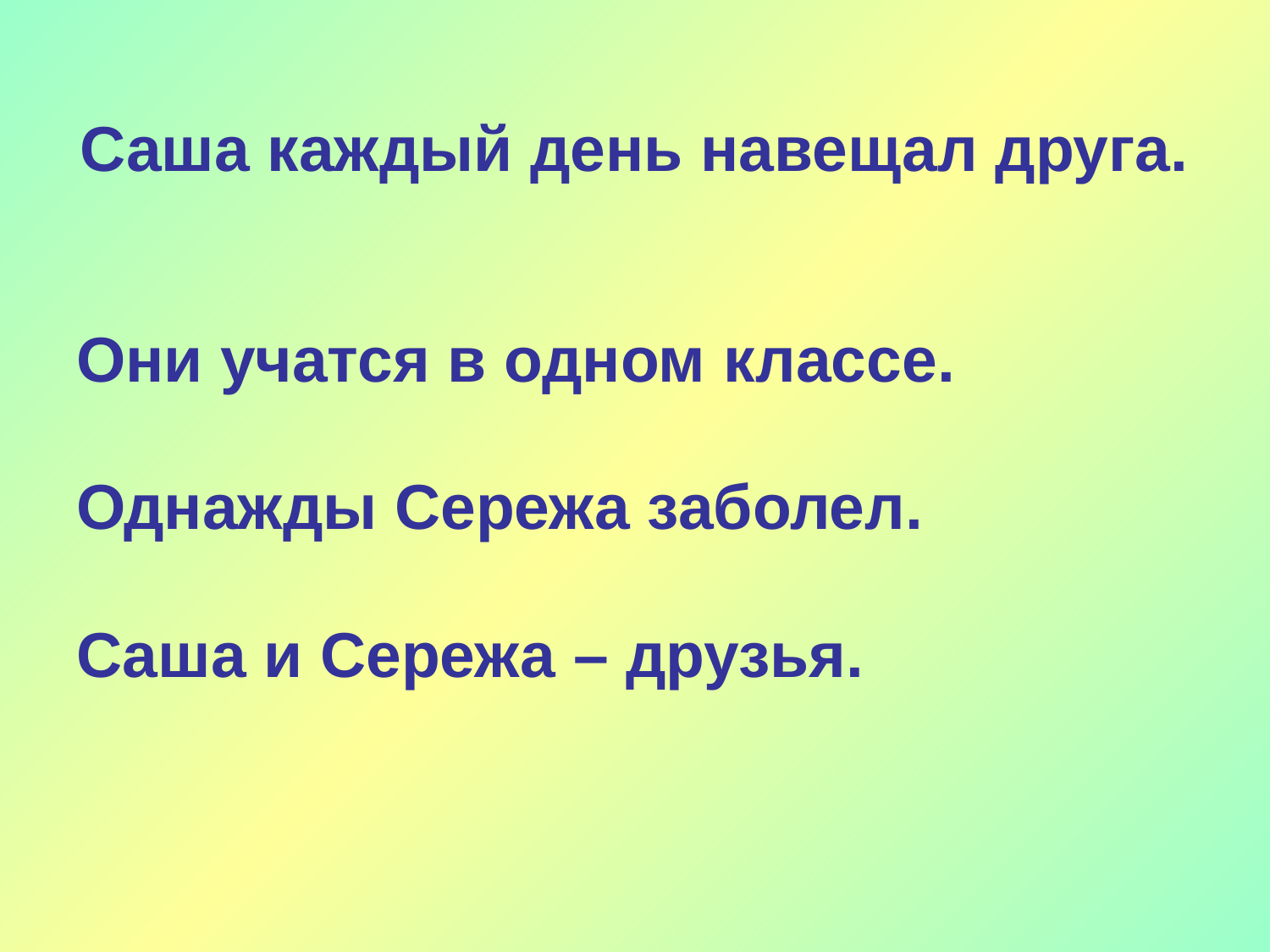

Саша каждый день навещал друга.
Они учатся в одном классе.

Однажды Сережа заболел.

Саша и Сережа – друзья.